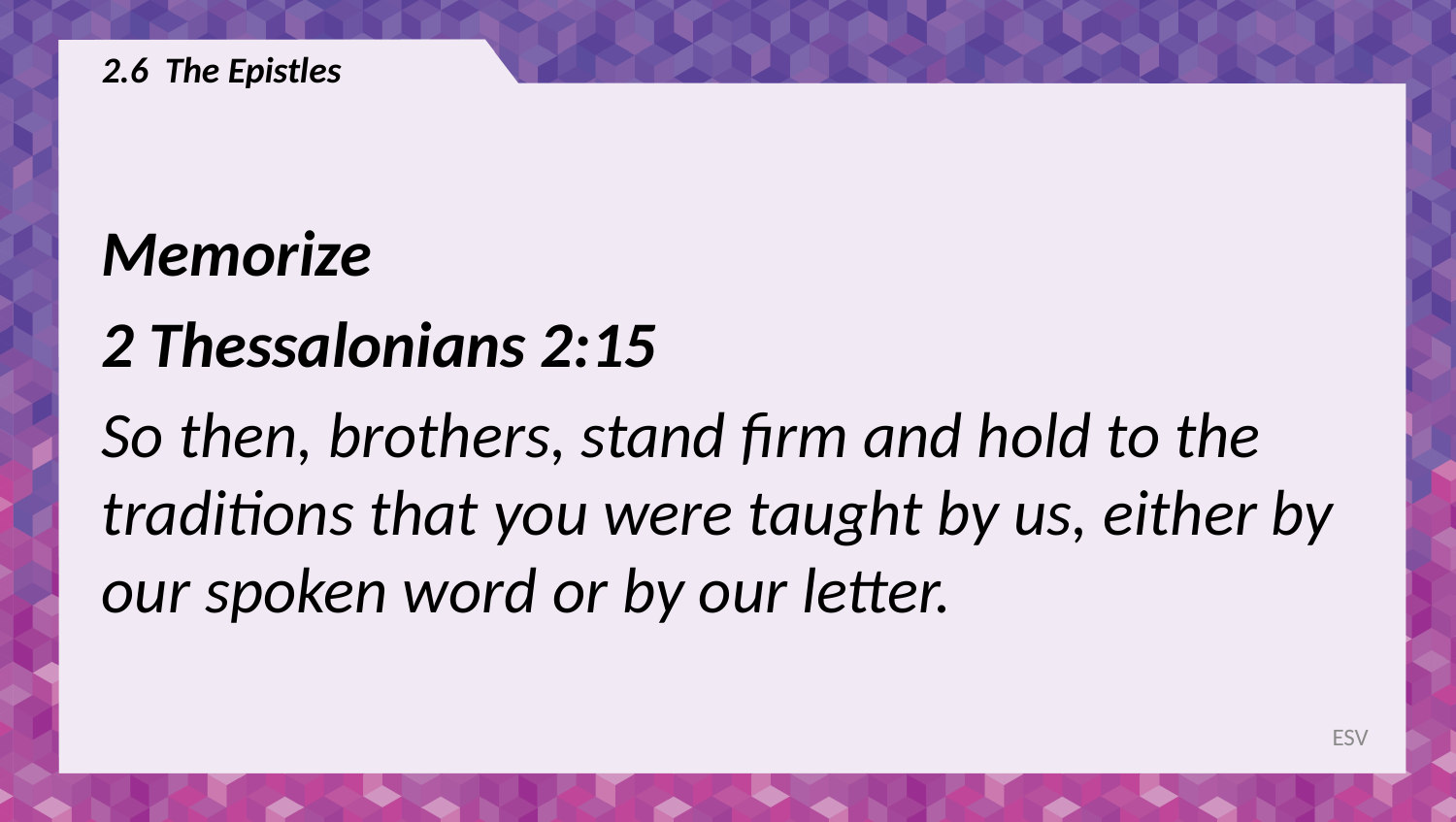

# 2.6  The Epistles
Memorize
2 Thessalonians 2:15
So then, brothers, stand firm and hold to the traditions that you were taught by us, either by our spoken word or by our letter.
ESV